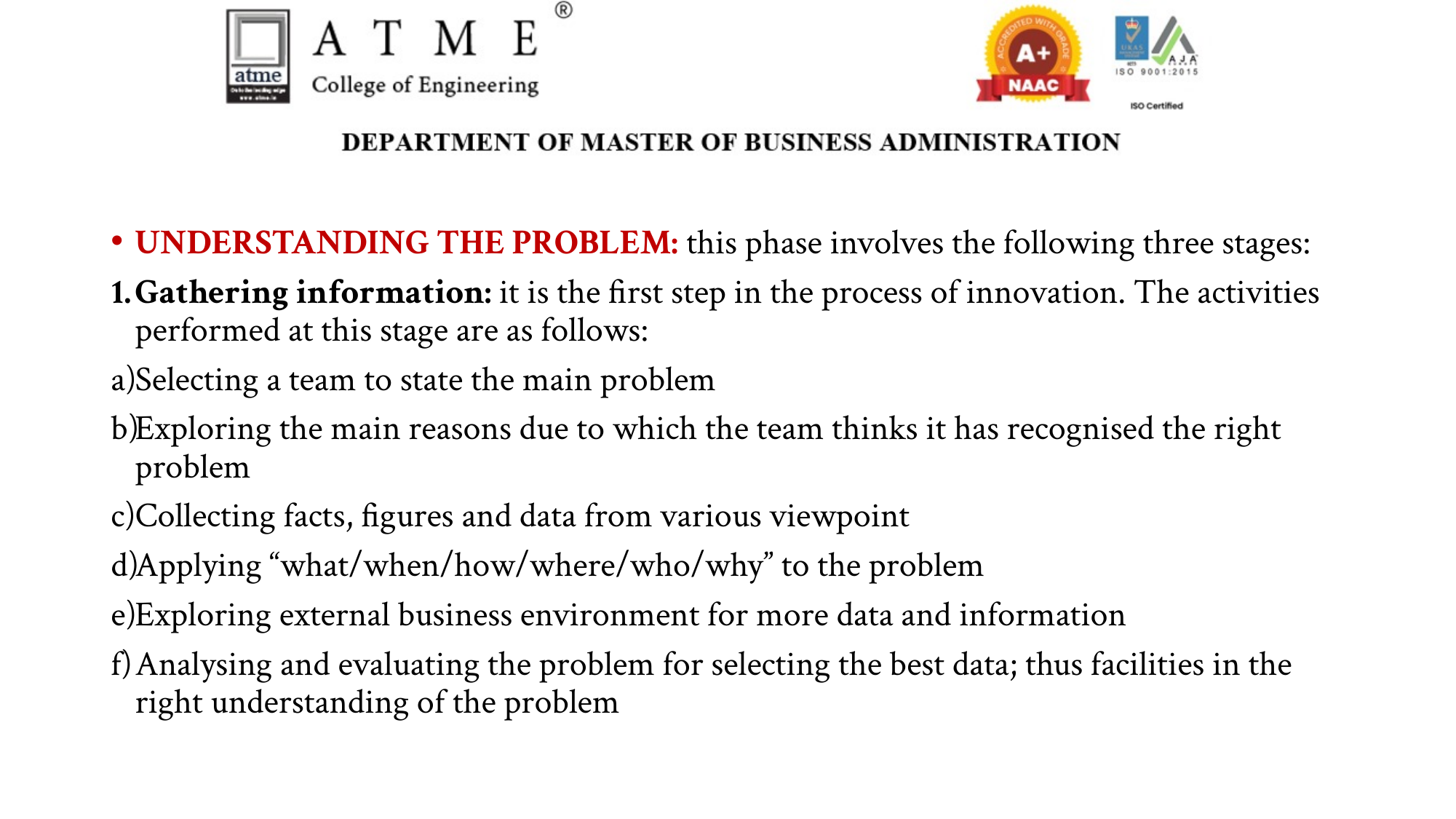

UNDERSTANDING THE PROBLEM: this phase involves the following three stages:
Gathering information: it is the first step in the process of innovation. The activities performed at this stage are as follows:
Selecting a team to state the main problem
Exploring the main reasons due to which the team thinks it has recognised the right problem
Collecting facts, figures and data from various viewpoint
Applying “what/when/how/where/who/why” to the problem
Exploring external business environment for more data and information
Analysing and evaluating the problem for selecting the best data; thus facilities in the right understanding of the problem